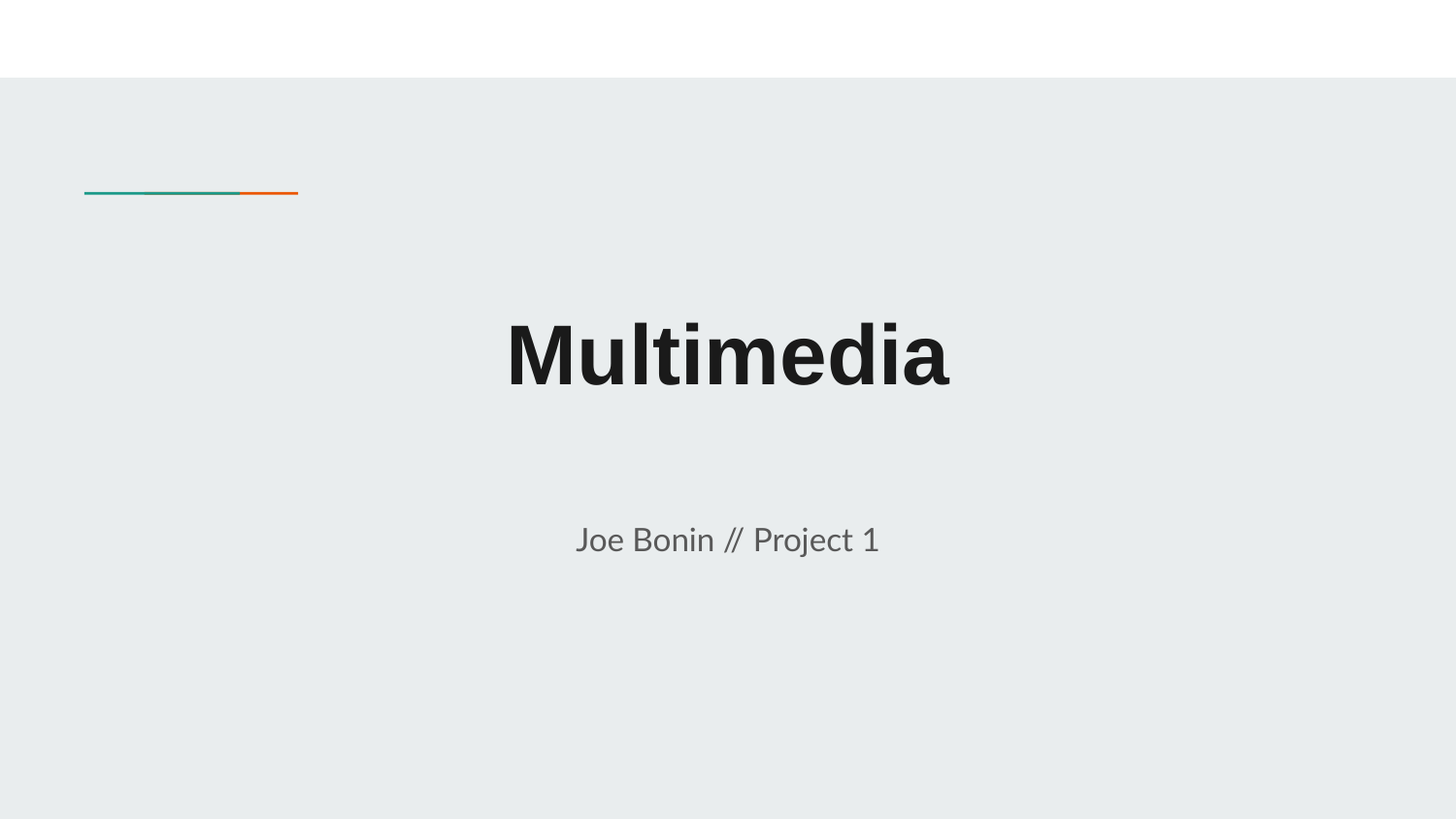

# Multimedia
Joe Bonin // Project 1